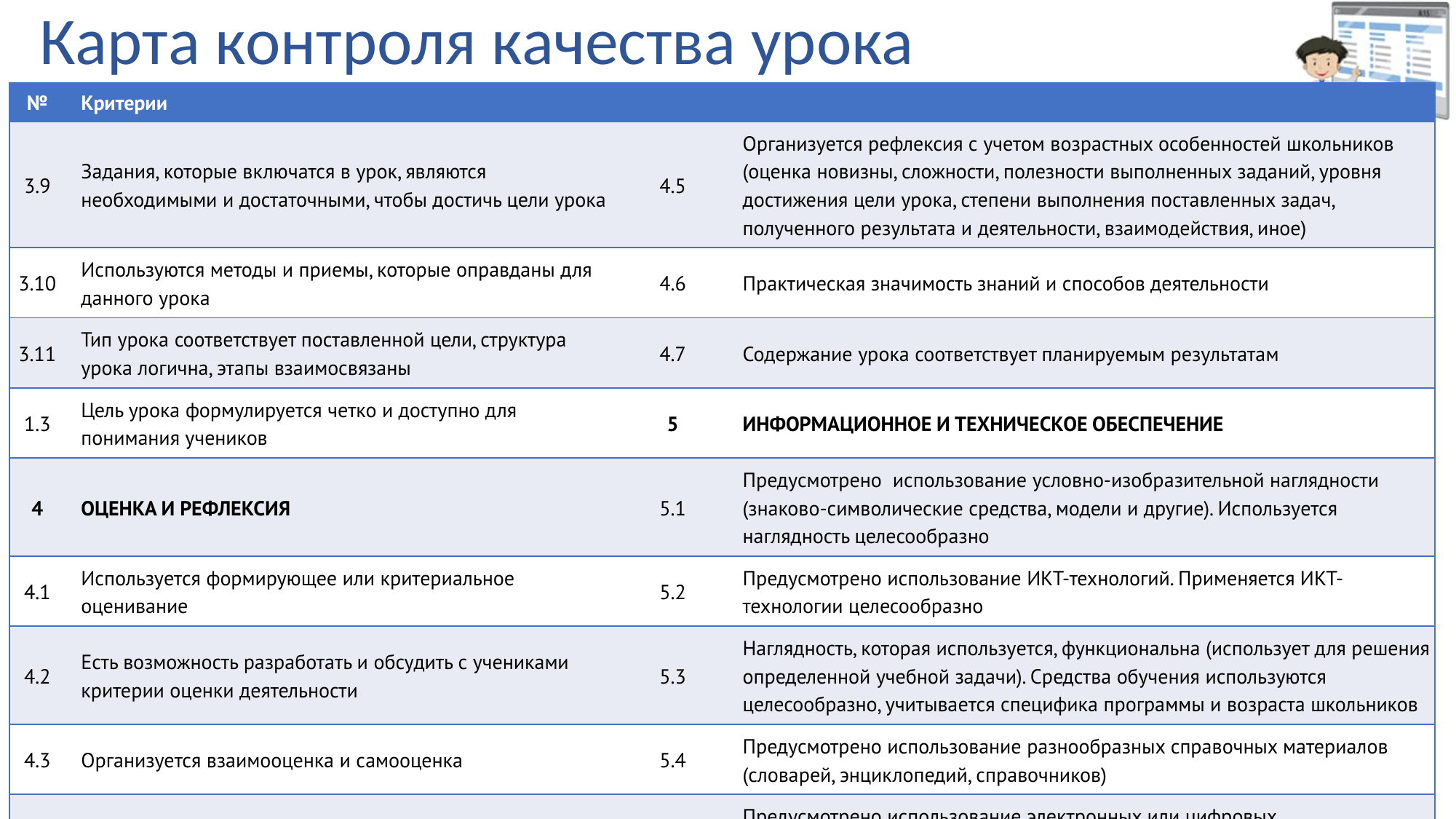

# Карта контроля качества урока
| № | Критерии |  |  |
| --- | --- | --- | --- |
| 3.9 | Задания, которые включатся в урок, являются необходимыми и достаточными, чтобы достичь цели урока | 4.5 | Организуется рефлексия с учетом возрастных особенностей школьников (оценка новизны, сложности, полезности выполненных заданий, уровня достижения цели урока, степени выполнения поставленных задач, полученного результата и деятельности, взаимодействия, иное) |
| 3.10 | Используются методы и приемы, которые оправданы для данного урока | 4.6 | Практическая значимость знаний и способов деятельности |
| 3.11 | Тип урока соответствует поставленной цели, структура урока логична, этапы взаимосвязаны | 4.7 | Содержание урока соответствует планируемым результатам |
| 1.3 | Цель урока формулируется четко и доступно для понимания учеников | 5 | ИНФОРМАЦИОННОЕ И ТЕХНИЧЕСКОЕ ОБЕСПЕЧЕНИЕ |
| 4 | ОЦЕНКА И РЕФЛЕКСИЯ | 5.1 | Предусмотрено использование условно-изобразительной наглядности (знаково-символические средства, модели и другие). Используется наглядность целесообразно |
| 4.1 | Используется формирующее или критериальное оценивание | 5.2 | Предусмотрено использование ИКТ-технологий. Применяется ИКТ-технологии целесообразно |
| 4.2 | Есть возможность разработать и обсудить с учениками критерии оценки деятельности | 5.3 | Наглядность, которая используется, функциональна (использует для решения определенной учебной задачи). Средства обучения используются целесообразно, учитывается специфика программы и возраста школьников |
| 4.3 | Организуется взаимооценка и самооценка | 5.4 | Предусмотрено использование разнообразных справочных материалов (словарей, энциклопедий, справочников) |
| 4.4 | Даются комментарии к отметкам, которые выставляются | 5.5 | Предусмотрено использование электронных или цифровых образовательных ресурсов |